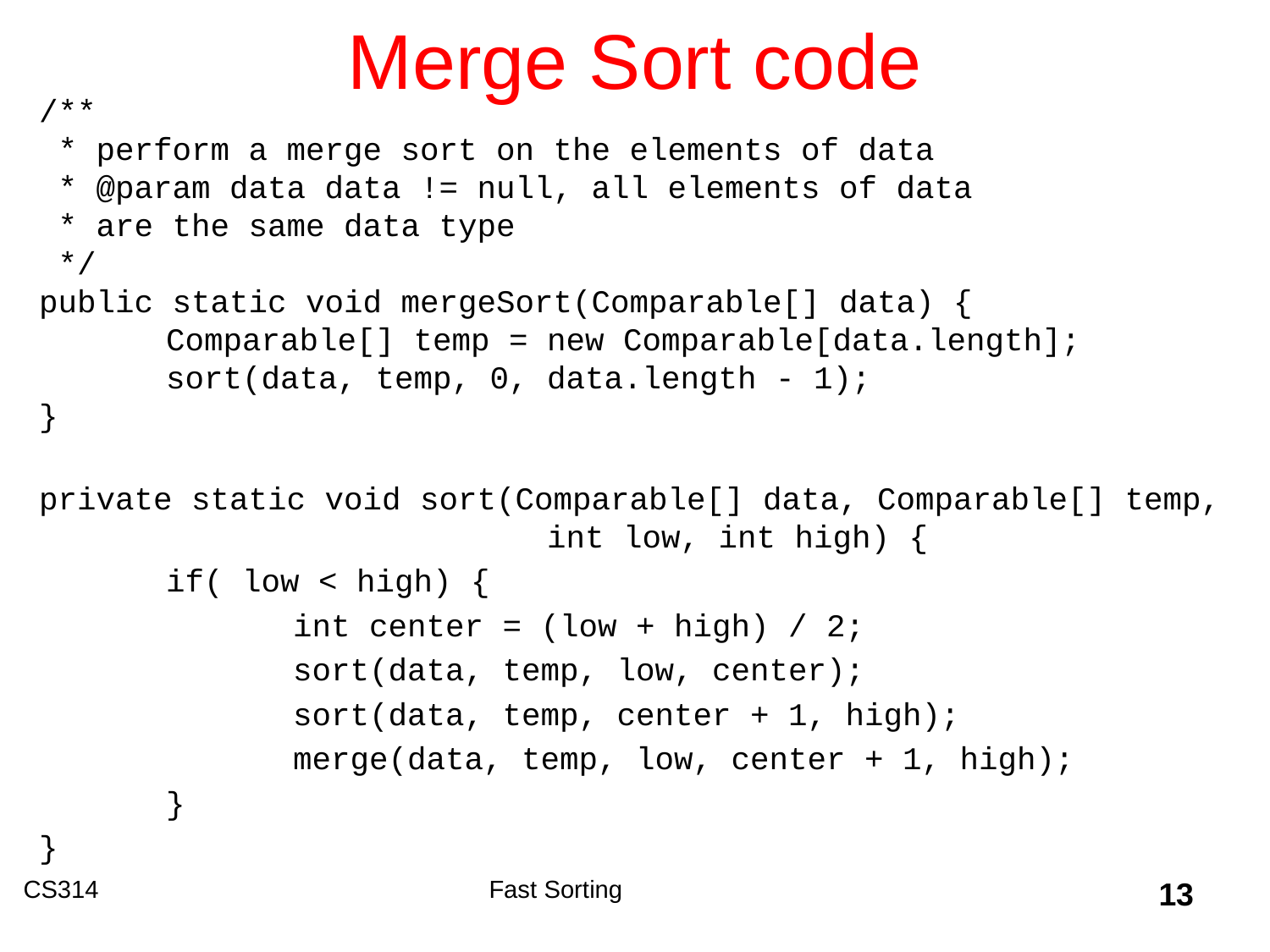

# Merge Sort code
/**
 * perform a merge sort on the elements of data
 * @param data data != null, all elements of data
 * are the same data type
 */
public static void mergeSort(Comparable[] data) {
 	Comparable[] temp = new Comparable[data.length];
	sort(data, temp, 0, data.length - 1);
}

private static void sort(Comparable[] data, Comparable[] temp, 				int low, int high) {
 	if( low < high) {
		int center = (low + high) / 2;
		sort(data, temp, low, center);
		sort(data, temp, center + 1, high);
		merge(data, temp, low, center + 1, high);
	}
}
CS314
Fast Sorting
13